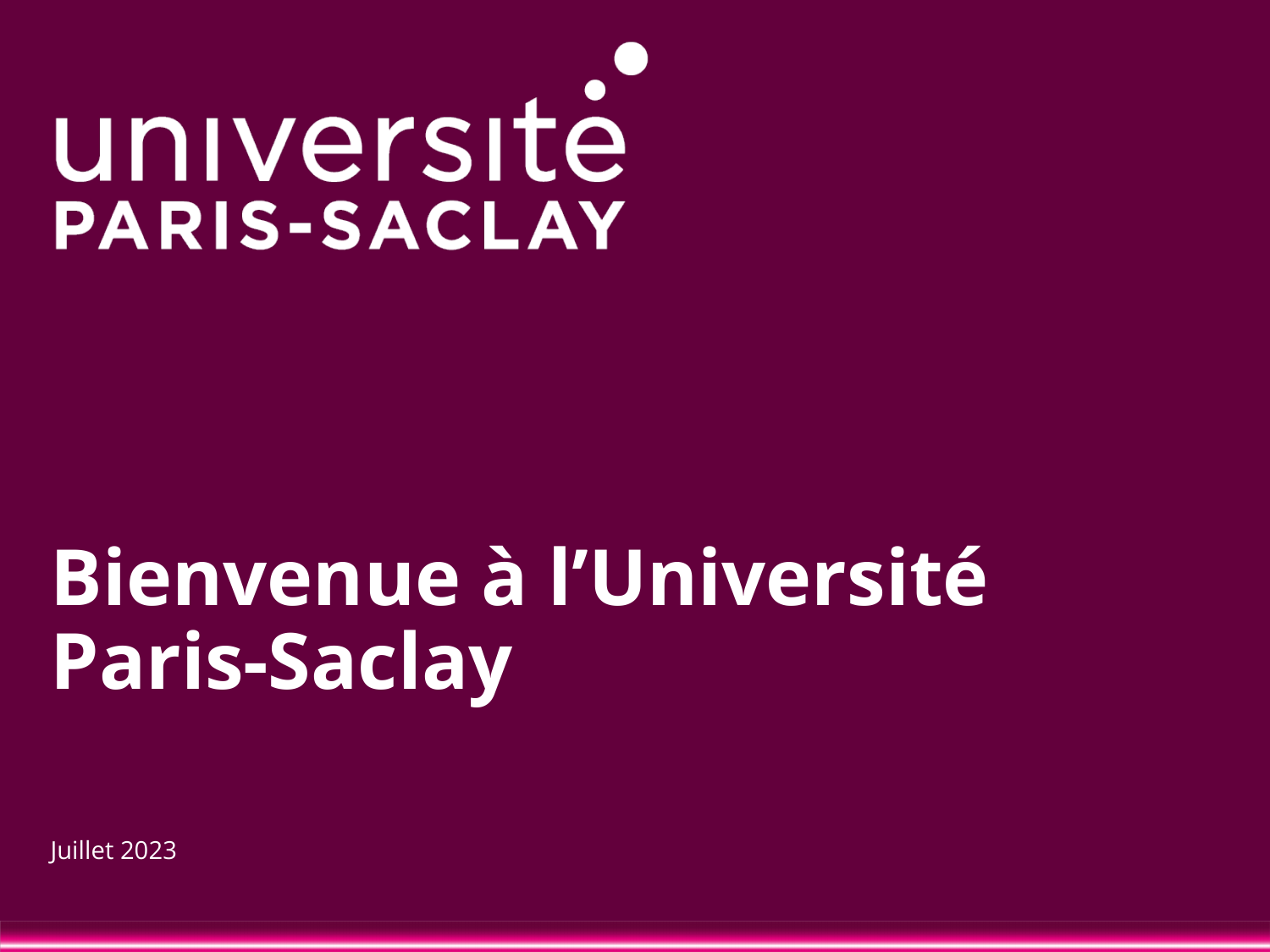

# Bienvenue à l’Université Paris-Saclay
Juillet 2023